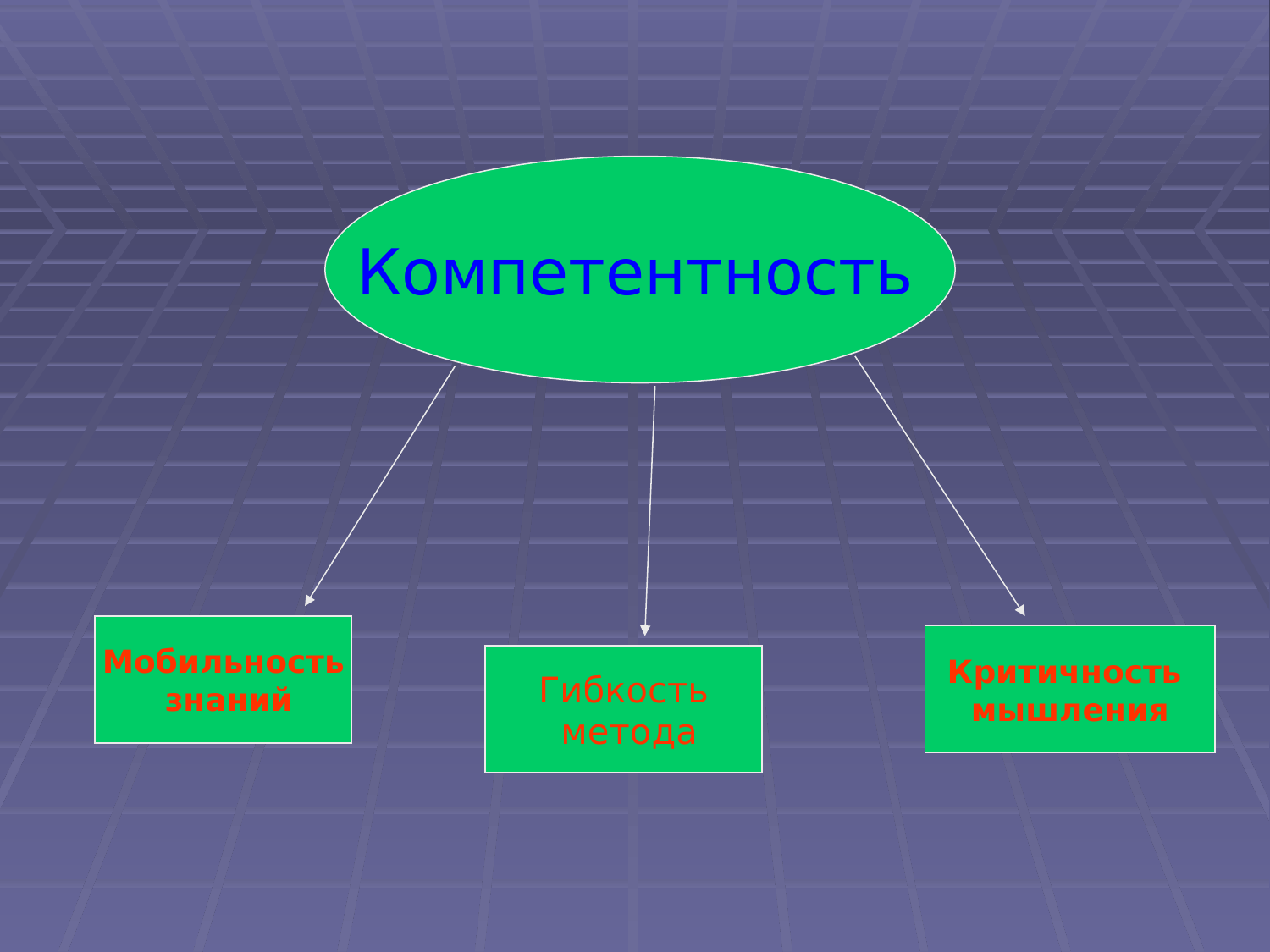

Компетентность

Мобильность
 знаний
Критичность
мышления
Гибкость
 метода